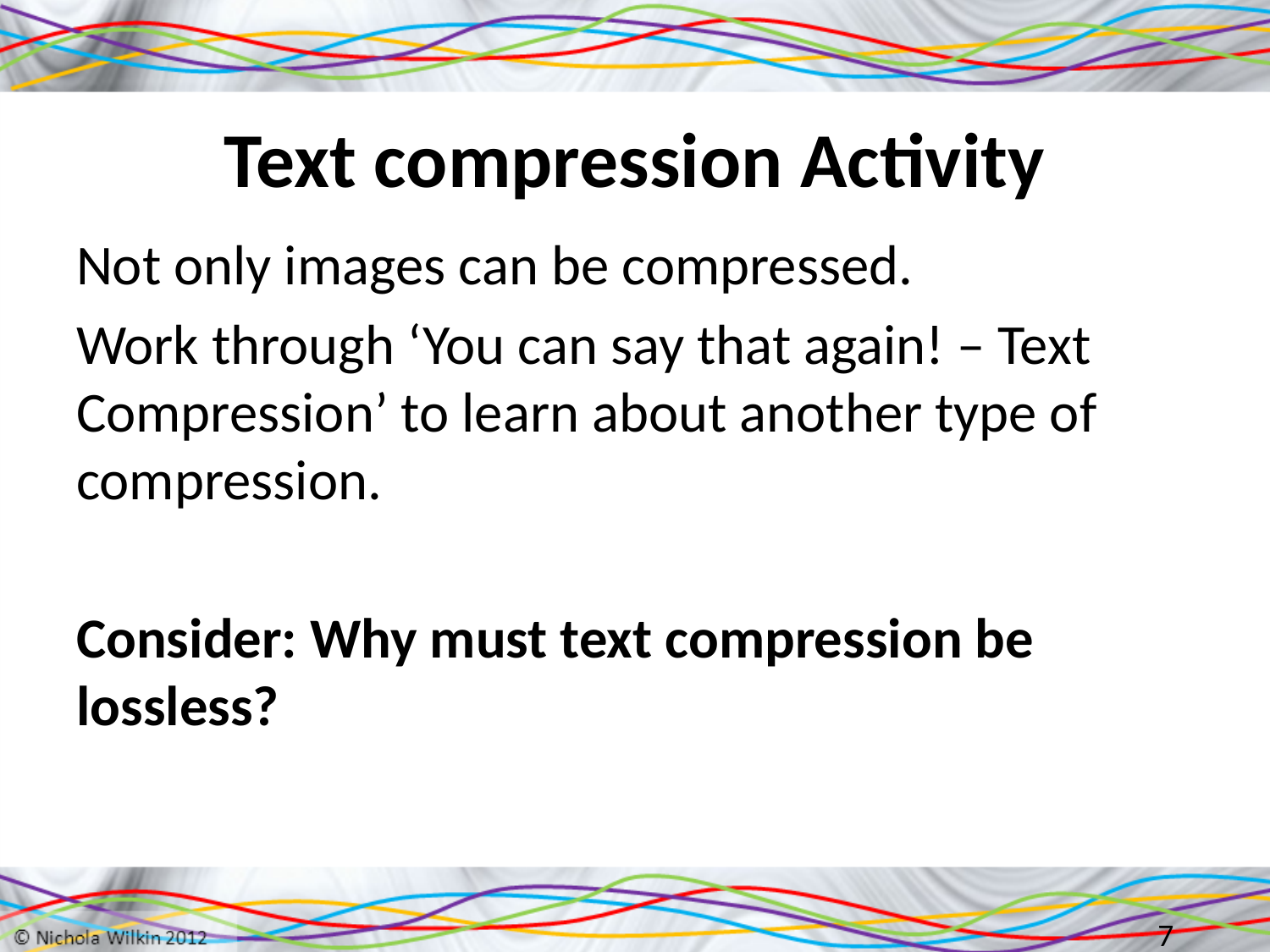

# Text compression Activity
Not only images can be compressed.
Work through ‘You can say that again! – Text Compression’ to learn about another type of compression.

Consider: Why must text compression be lossless?

7